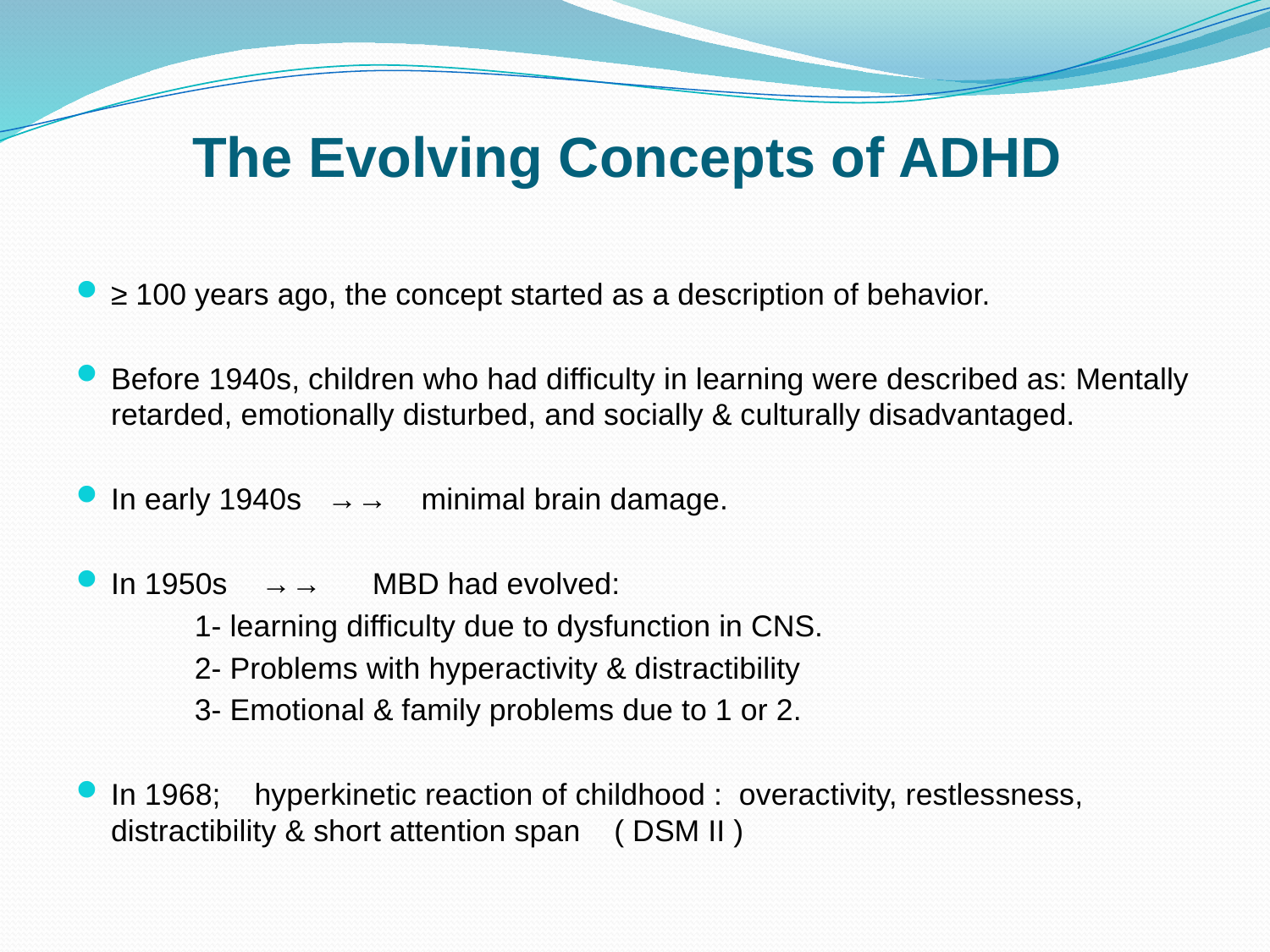

# The Evolving Concepts of ADHD
≥ 100 years ago, the concept started as a description of behavior.

Before 1940s, children who had difficulty in learning were described as: Mentally retarded, emotionally disturbed, and socially & culturally disadvantaged.

In early 1940s   →→    minimal brain damage.

In 1950s    →→      MBD had evolved:
              1- learning difficulty due to dysfunction in CNS.
              2- Problems with hyperactivity & distractibility
              3- Emotional & family problems due to 1 or 2.

In 1968;    hyperkinetic reaction of childhood :  overactivity, restlessness, distractibility & short attention span    ( DSM II )